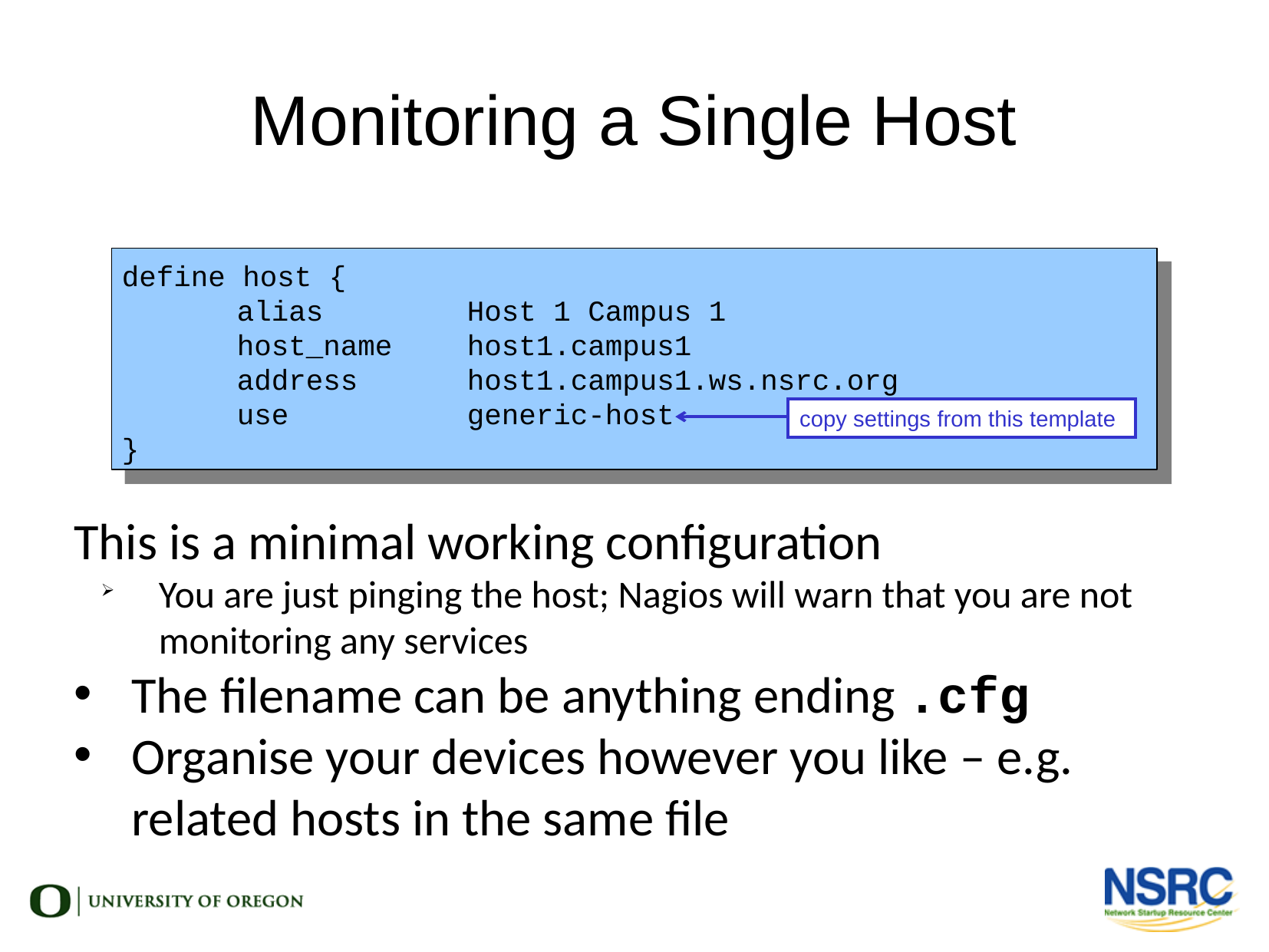

Monitoring a Single Host
define host {
	alias		Host 1 Campus 1
	host_name	host1.campus1
	address	host1.campus1.ws.nsrc.org
	use		generic-host
}
copy settings from this template
This is a minimal working configuration
You are just pinging the host; Nagios will warn that you are not monitoring any services
The filename can be anything ending .cfg
Organise your devices however you like – e.g. related hosts in the same file